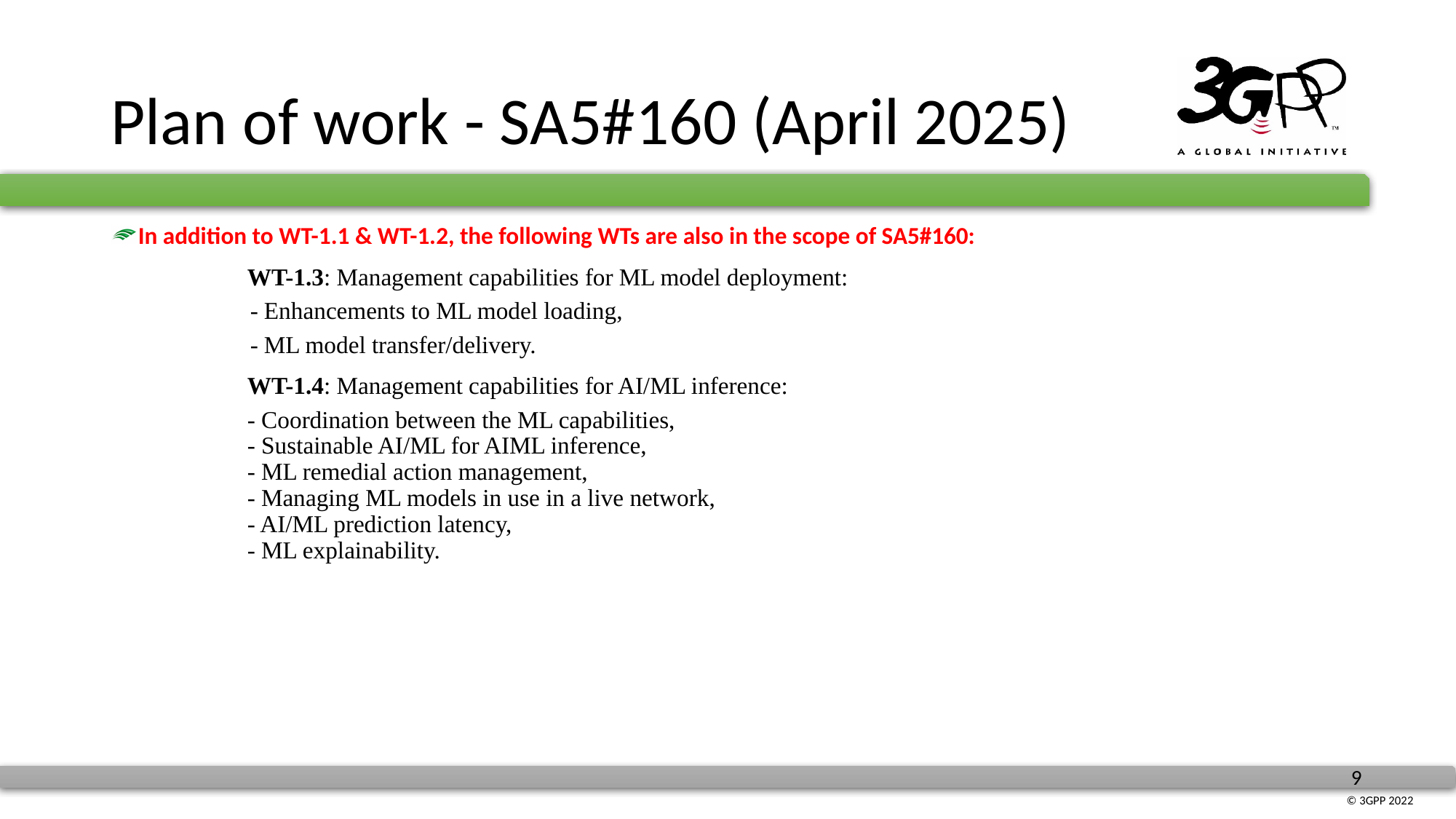

# Plan of work - SA5#160 (April 2025)
In addition to WT-1.1 & WT-1.2, the following WTs are also in the scope of SA5#160:
	WT-1.3: Management capabilities for ML model deployment:
     - Enhancements to ML model loading,
     - ML model transfer/delivery.
	WT-1.4: Management capabilities for AI/ML inference:
- Coordination between the ML capabilities,
- Sustainable AI/ML for AIML inference,
- ML remedial action management,
- Managing ML models in use in a live network,
- AI/ML prediction latency,
- ML explainability.